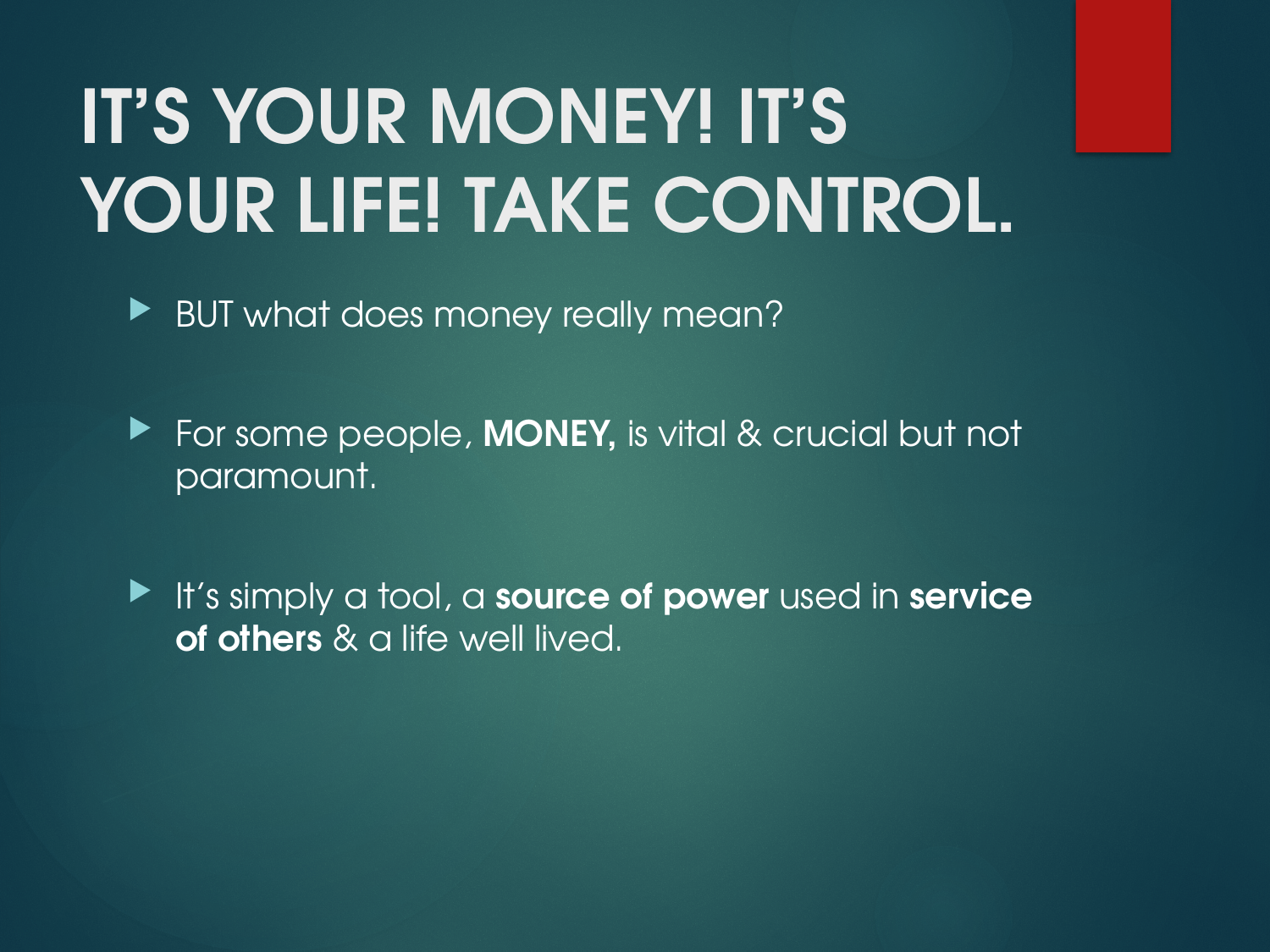

# IT’S YOUR MONEY! IT’S YOUR LIFE! TAKE CONTROL.
BUT what does money really mean?

For some people, MONEY, is vital & crucial but not paramount.

It’s simply a tool, a source of power used in service of others & a life well lived.